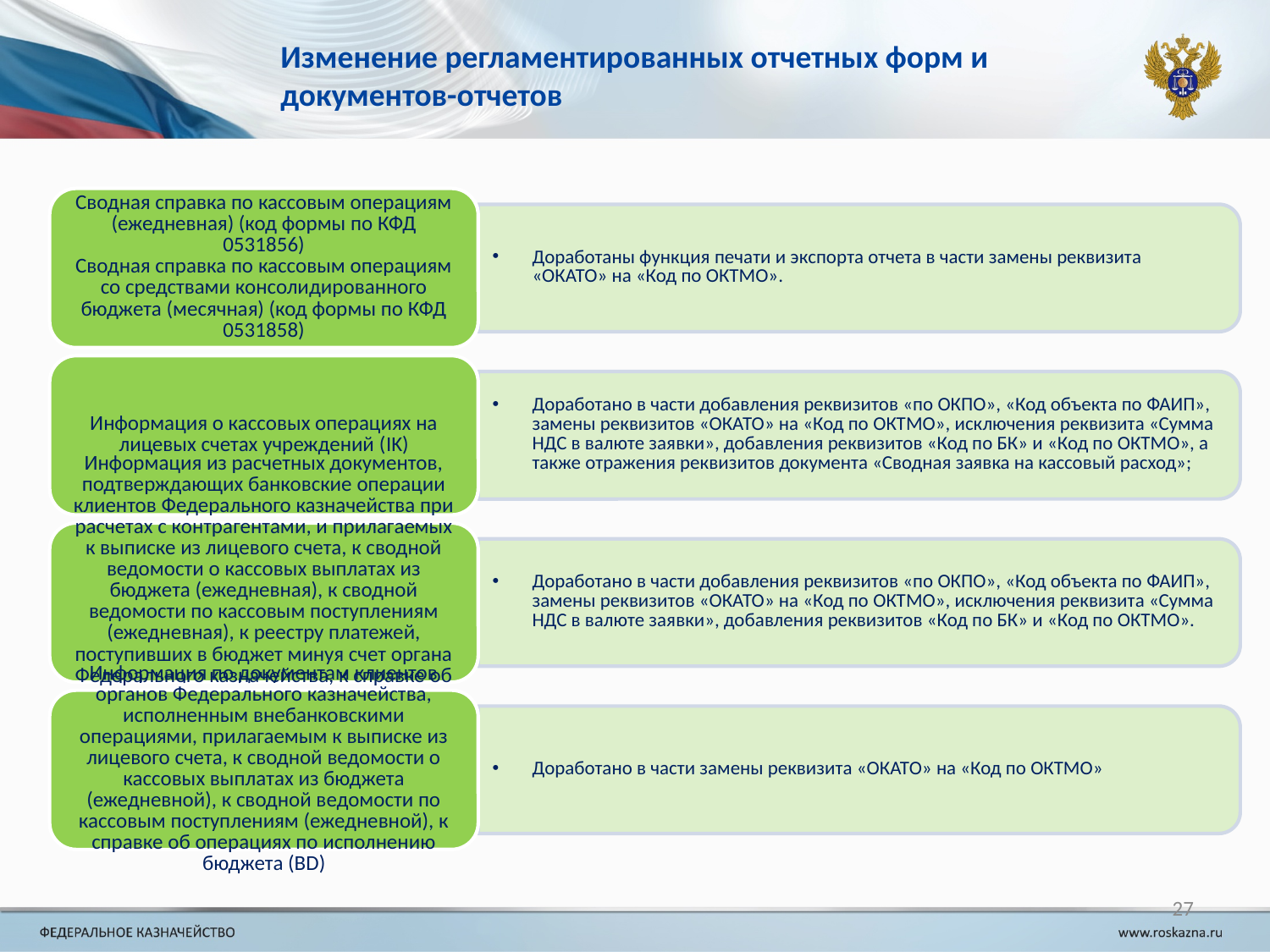

# Изменение регламентированных отчетных форм и документов-отчетов
Сводная справка по кассовым операциям (ежедневная) (код формы по КФД 0531856)
Сводная справка по кассовым операциям со средствами консолидированного бюджета (месячная) (код формы по КФД 0531858)
Информация о кассовых операциях на лицевых счетах учреждений (IK)
Доработано в части добавления реквизитов «по ОКПО», «Код объекта по ФАИП», замены реквизитов «ОКАТО» на «Код по ОКТМО», исключения реквизита «Сумма НДС в валюте заявки», добавления реквизитов «Код по БК» и «Код по ОКТМО», а также отражения реквизитов документа «Сводная заявка на кассовый расход»;
Доработано в части добавления реквизитов «по ОКПО», «Код объекта по ФАИП», замены реквизитов «ОКАТО» на «Код по ОКТМО», исключения реквизита «Сумма НДС в валюте заявки», добавления реквизитов «Код по БК» и «Код по ОКТМО».
Доработаны функция печати и экспорта отчета в части замены реквизита  «ОКАТО» на «Код по ОКТМО».
Доработано в части замены реквизита «ОКАТО» на «Код по ОКТМО»
27